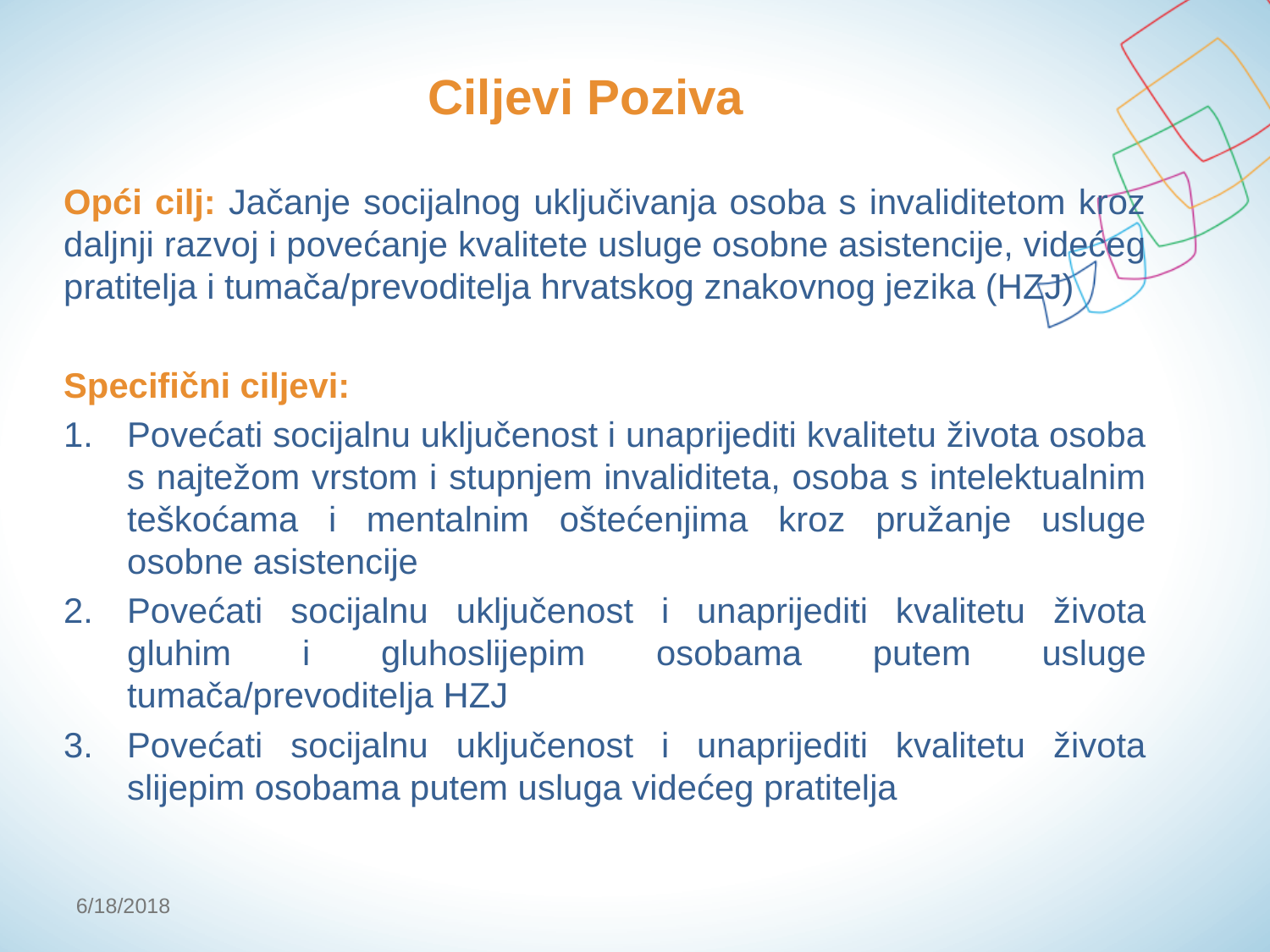

# Ciljevi Poziva
Opći cilj: Jačanje socijalnog uključivanja osoba s invaliditetom kroz daljnji razvoj i povećanje kvalitete usluge osobne asistencije, videćeg pratitelja i tumača/prevoditelja hrvatskog znakovnog jezika (HZJ)

Specifični ciljevi:
Povećati socijalnu uključenost i unaprijediti kvalitetu života osoba s najtežom vrstom i stupnjem invaliditeta, osoba s intelektualnim teškoćama i mentalnim oštećenjima kroz pružanje usluge osobne asistencije
Povećati socijalnu uključenost i unaprijediti kvalitetu života gluhim i gluhoslijepim osobama putem usluge tumača/prevoditelja HZJ
Povećati socijalnu uključenost i unaprijediti kvalitetu života slijepim osobama putem usluga videćeg pratitelja